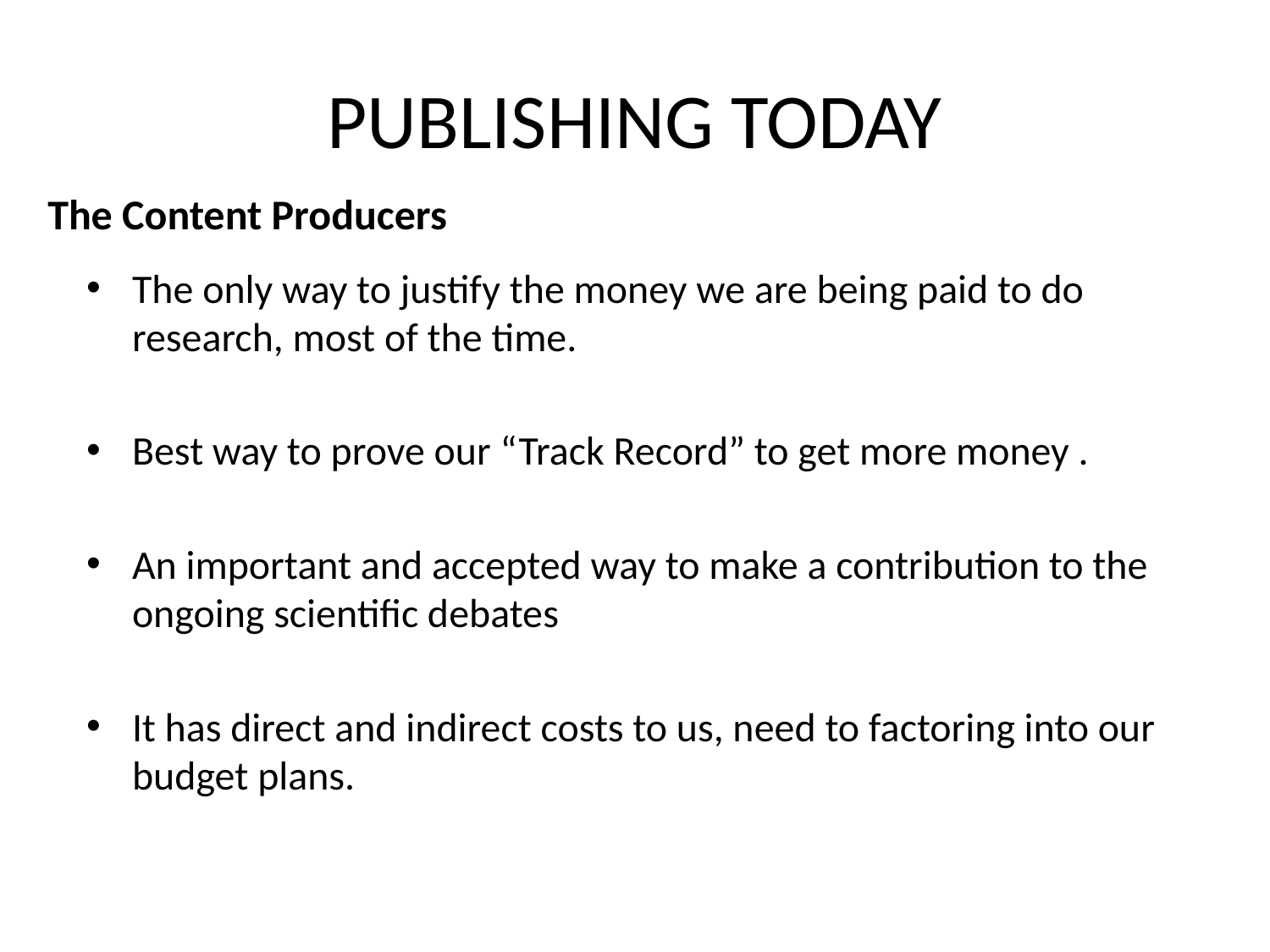

# PUBLISHING TODAY
The Content Producers
The only way to justify the money we are being paid to do research, most of the time.

Best way to prove our “Track Record” to get more money .

An important and accepted way to make a contribution to the ongoing scientific debates

It has direct and indirect costs to us, need to factoring into our budget plans.